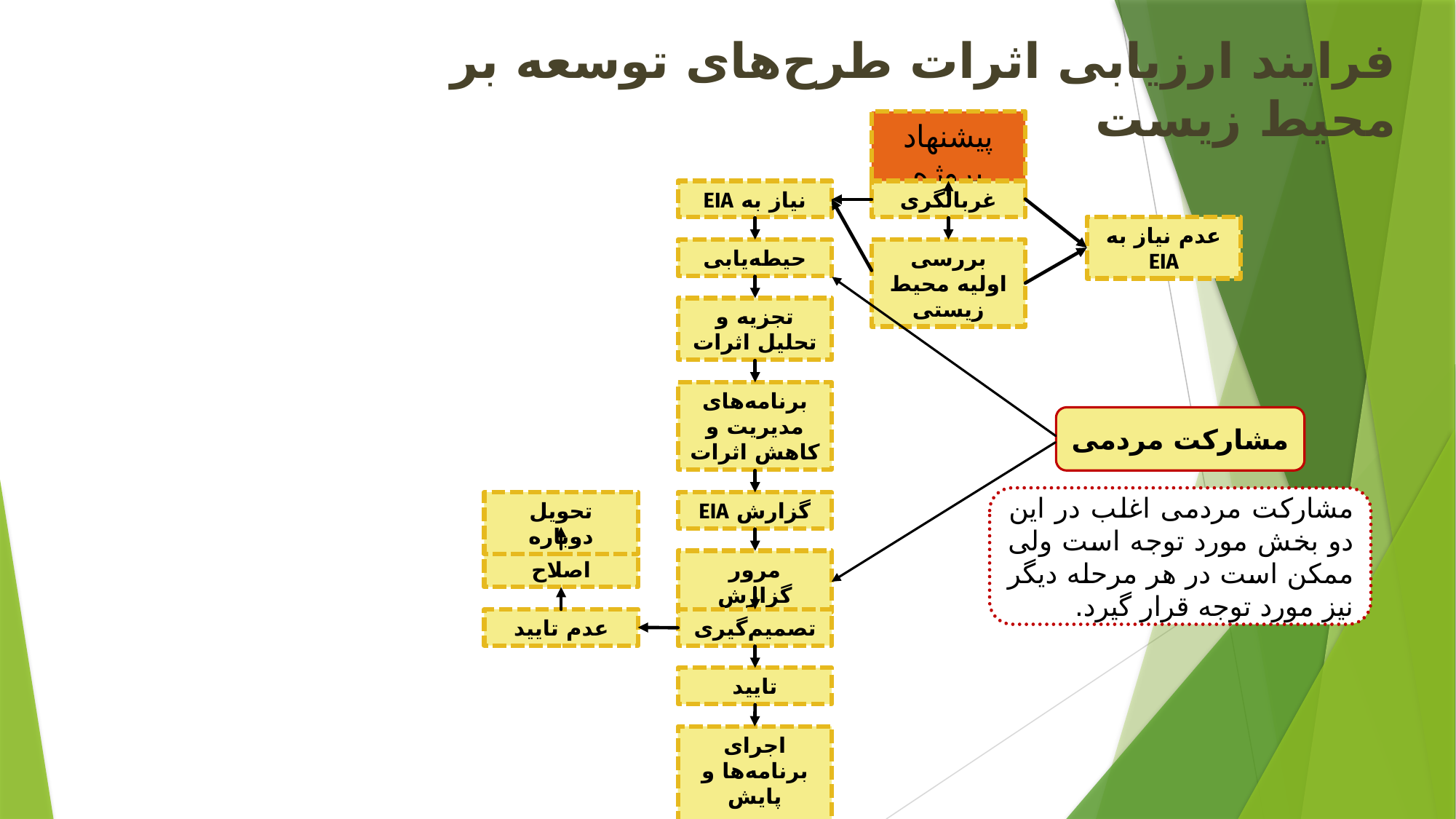

فرایند ارزیابی اثرات طرح‌های توسعه بر محیط زیست
پیشنهاد پروژه
نیاز به EIA
غربالگری
عدم نیاز به EIA
حیطه‌یابی
بررسی اولیه محیط زیستی
تجزیه و تحلیل اثرات
برنامه‌های مدیریت و کاهش اثرات
مشارکت مردمی
مشارکت مردمی اغلب در این دو بخش مورد توجه است ولی ممکن است در هر مرحله دیگر نیز مورد توجه قرار گیرد.
تحویل دوباره
گزارش EIA
اصلاح
مرور گزارش
عدم تایید
تصمیم‌گیری
تایید
اجرای برنامه‌ها و پایش مدیریت